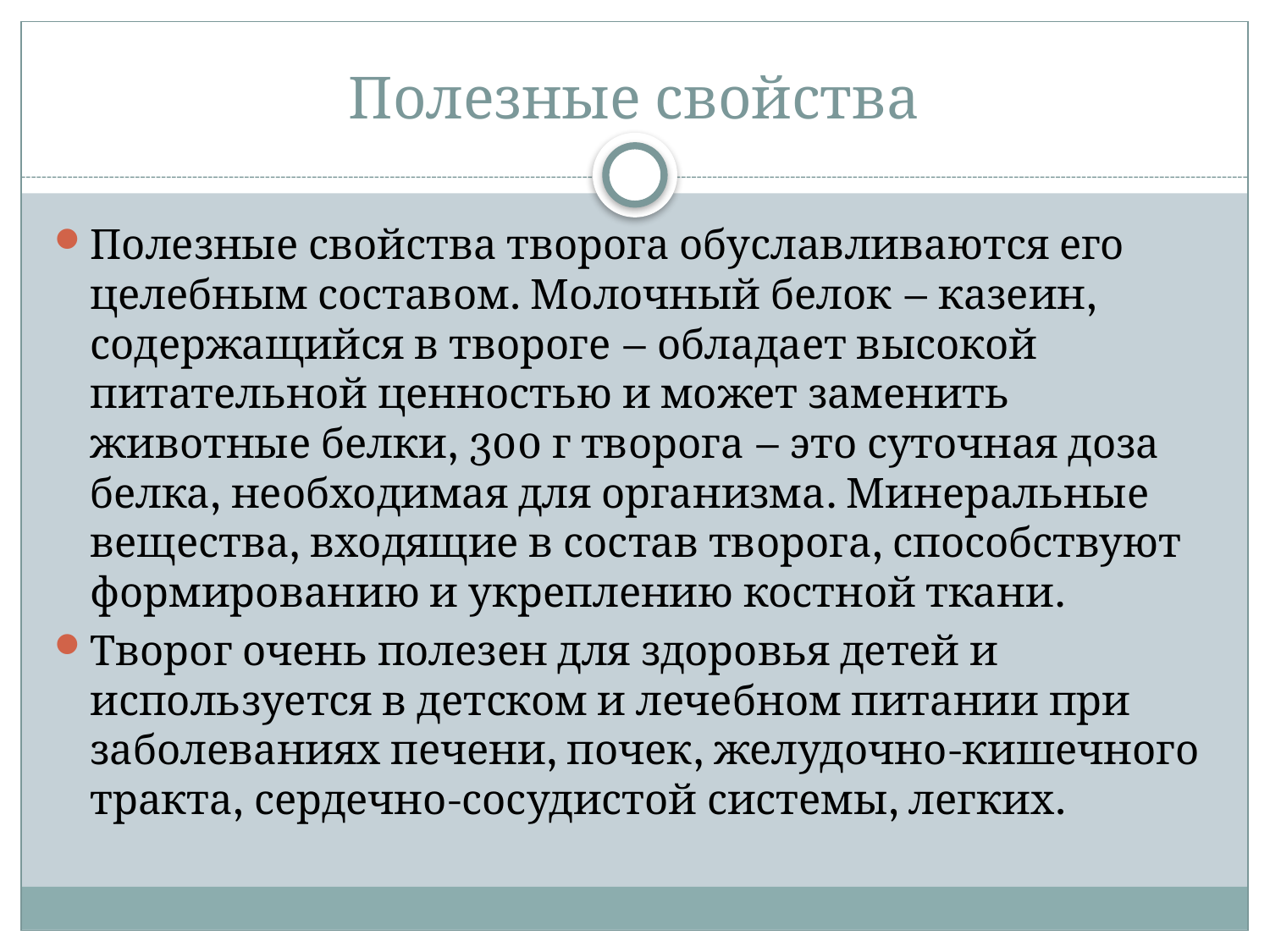

# Полезные свойства
Полезные свойства творога обуславливаются его целебным составом. Молочный белок – казеин, содержащийся в твороге – обладает высокой питательной ценностью и может заменить животные белки, 300 г творога – это суточная доза белка, необходимая для организма. Минеральные вещества, входящие в состав творога, способствуют формированию и укреплению костной ткани.
Творог очень полезен для здоровья детей и используется в детском и лечебном питании при заболеваниях печени, почек, желудочно-кишечного тракта, сердечно-сосудистой системы, легких.